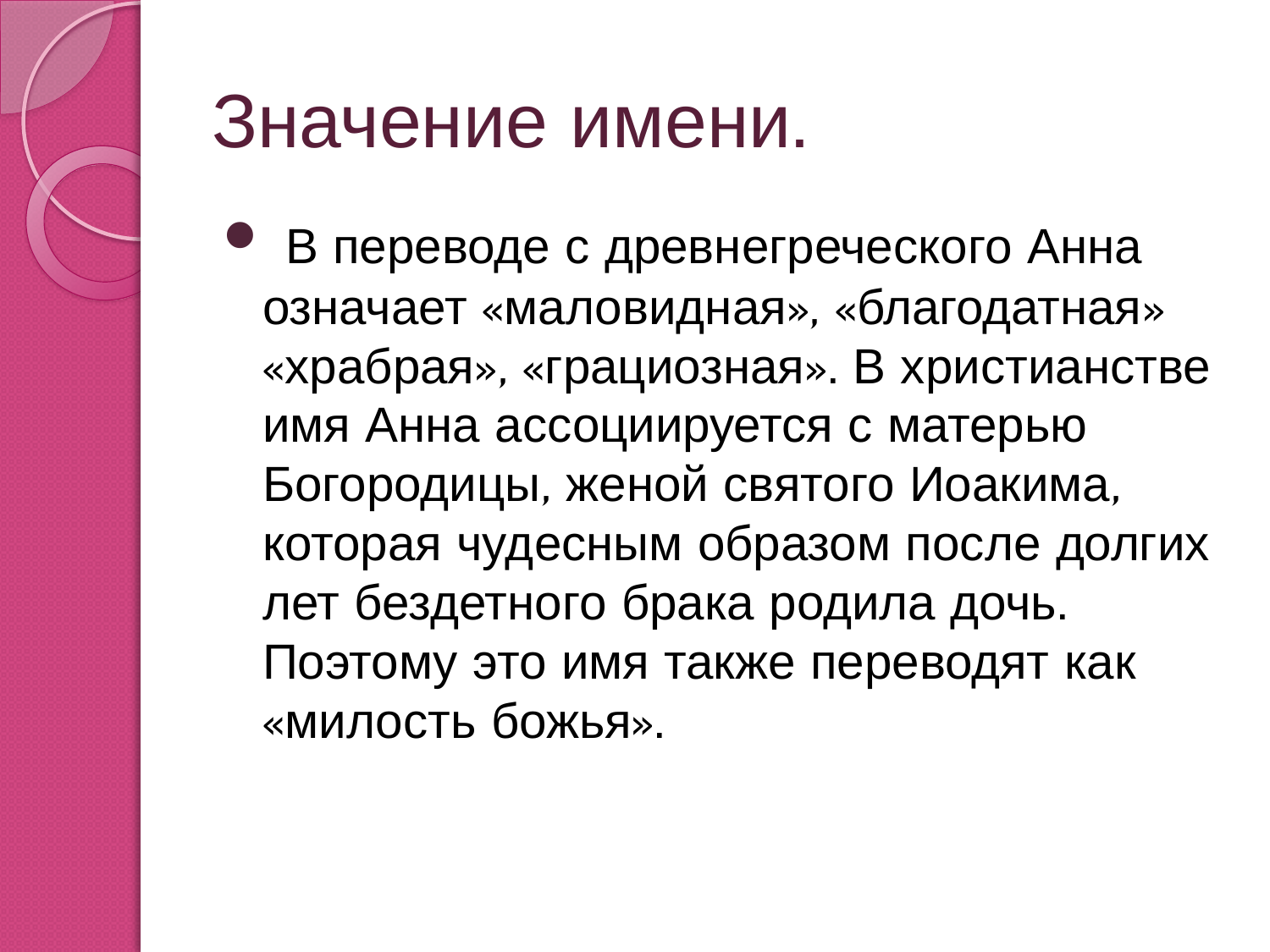

# Значение имени.
 В переводе с древнегреческого Анна означает «маловидная», «благодатная» «храбрая», «грациозная». В христианстве имя Анна ассоциируется с матерью Богородицы, женой святого Иоакима, которая чудесным образом после долгих лет бездетного брака родила дочь. Поэтому это имя также переводят как «милость божья».